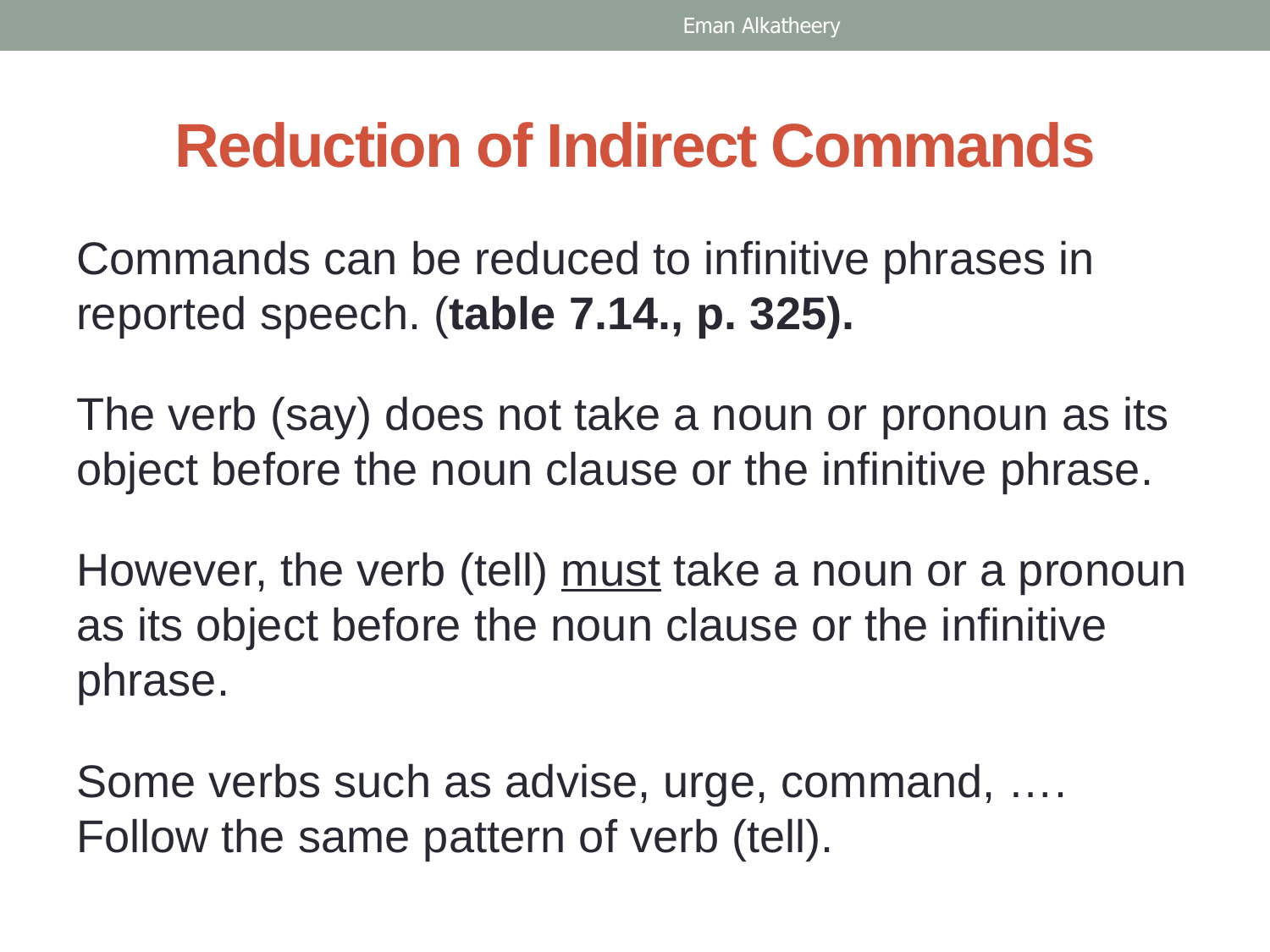

Eman Alkatheery
# Reduction of Indirect Commands
Commands can be reduced to infinitive phrases in reported speech. (table 7.14., p. 325).

The verb (say) does not take a noun or pronoun as its object before the noun clause or the infinitive phrase.

However, the verb (tell) must take a noun or a pronoun as its object before the noun clause or the infinitive phrase.

Some verbs such as advise, urge, command, …. Follow the same pattern of verb (tell).